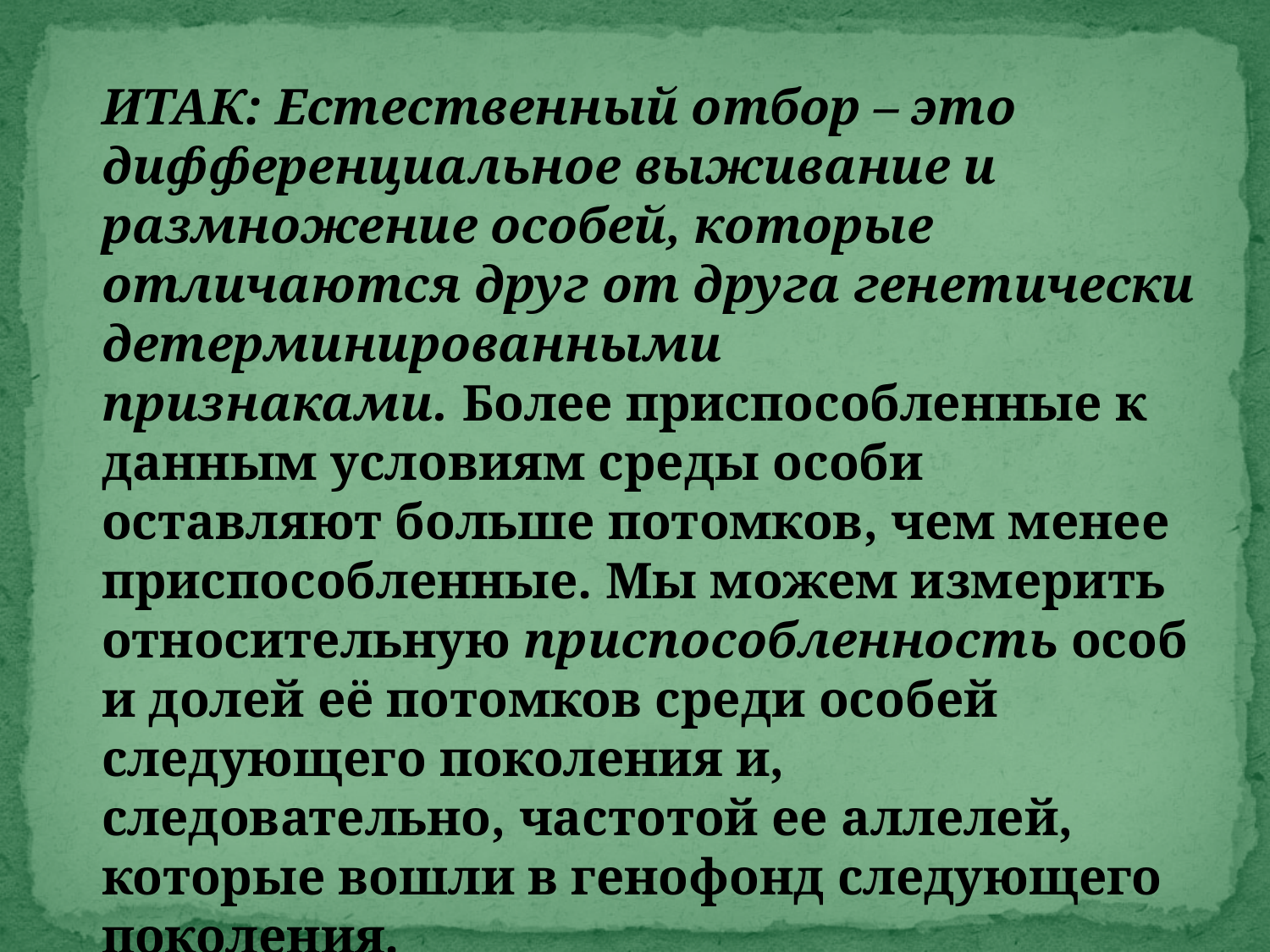

ИТАК: Естественный отбор – это дифференциальное выживание и размножение особей, которые отличаются друг от друга генетически детерминированными признаками. Более приспособленные к данным условиям среды особи оставляют больше потомков, чем менее приспособленные. Мы можем измерить относительную приспособленность особи долей её потомков среди особей следующего поколения и, следовательно, частотой ее аллелей, которые вошли в генофонд следующего поколения.